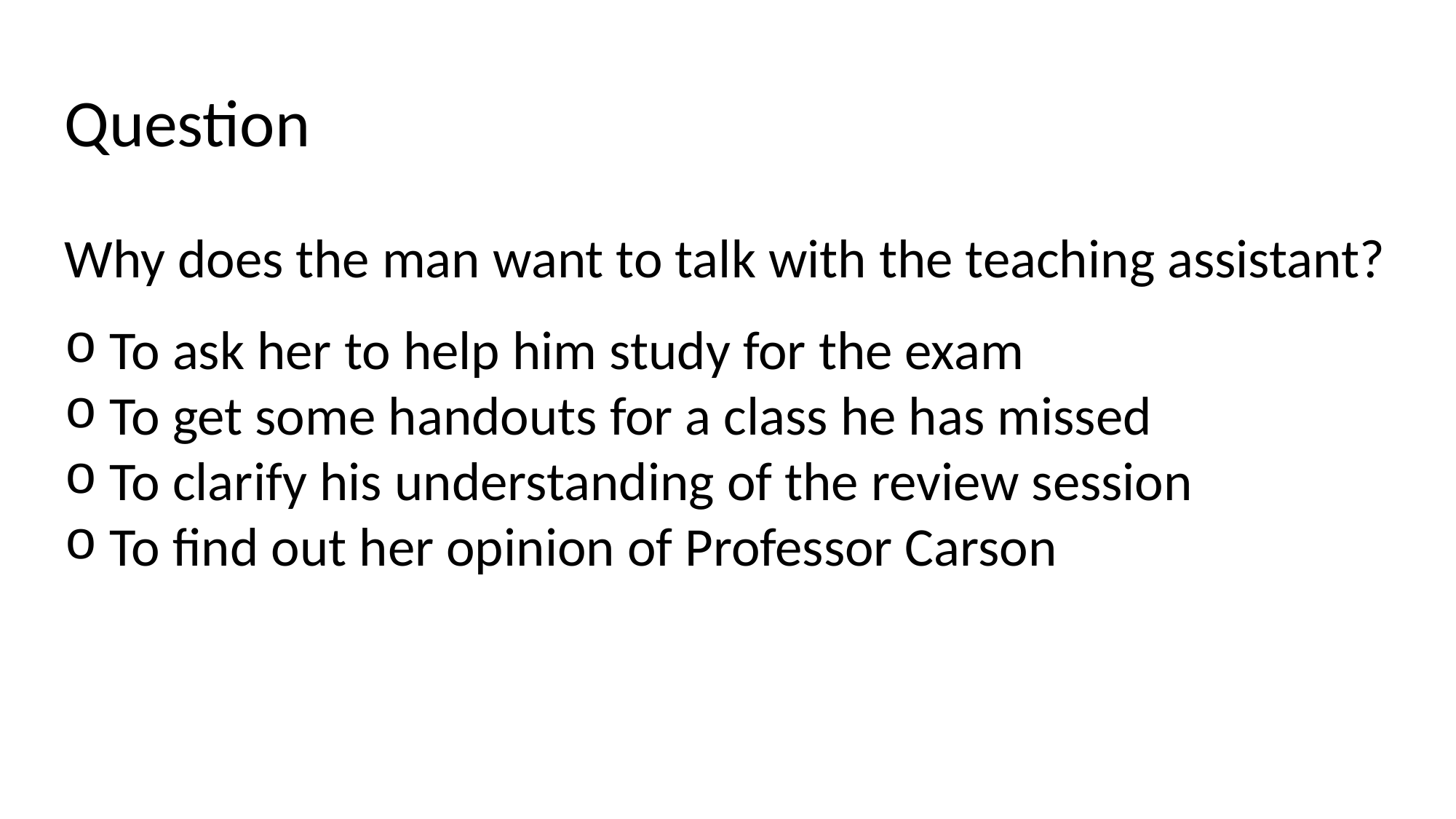

# Question
Why does the man want to talk with the teaching assistant?

 To ask her to help him study for the exam
 To get some handouts for a class he has missed
 To clarify his understanding of the review session
 To find out her opinion of Professor Carson